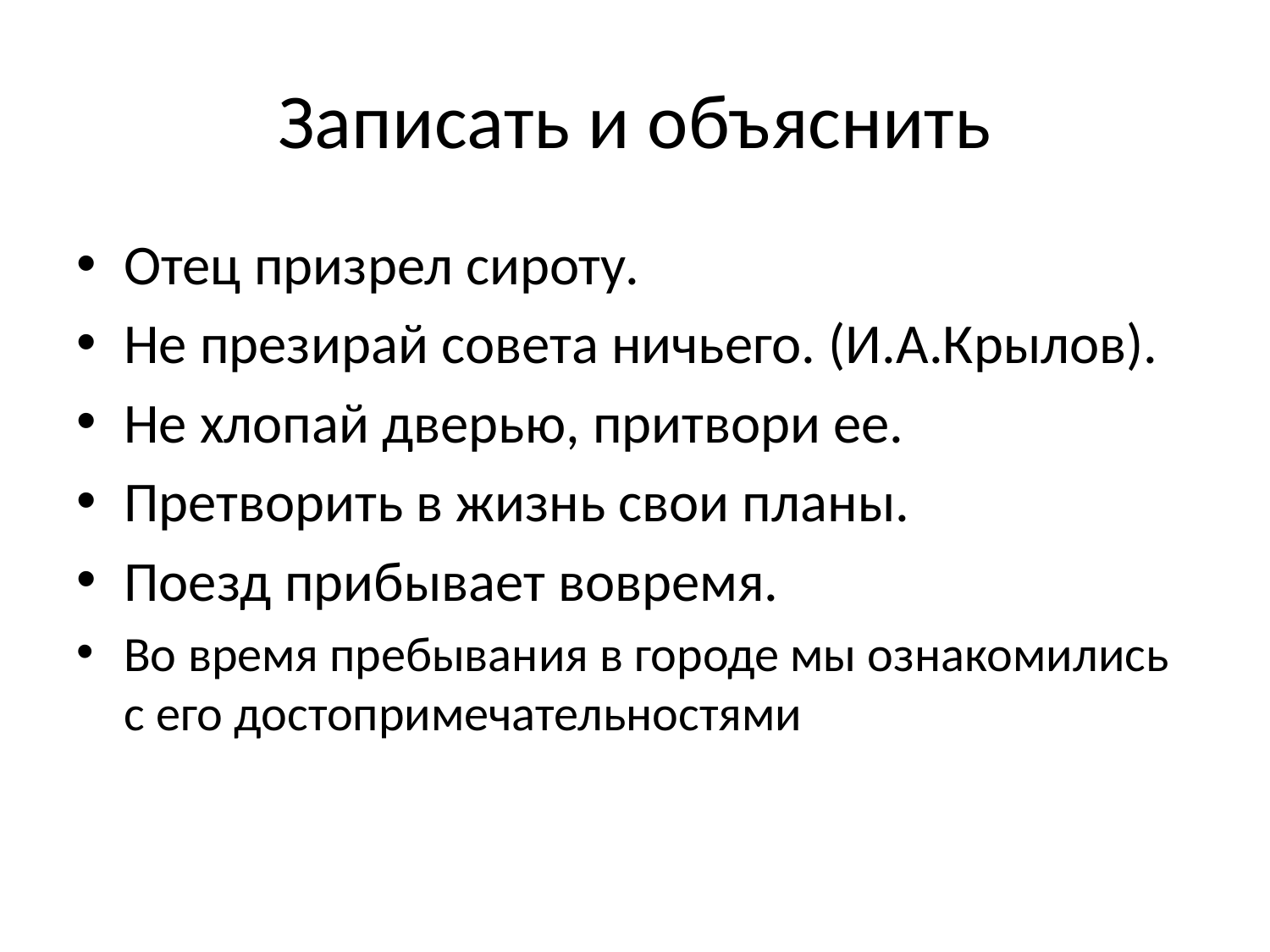

# Записать и объяснить
Отец призрел сироту.
Не презирай совета ничьего. (И.А.Крылов).
Не хлопай дверью, притвори ее.
Претворить в жизнь свои планы.
Поезд прибывает вовремя.
Во время пребывания в городе мы ознакомились с его достопримечательностями